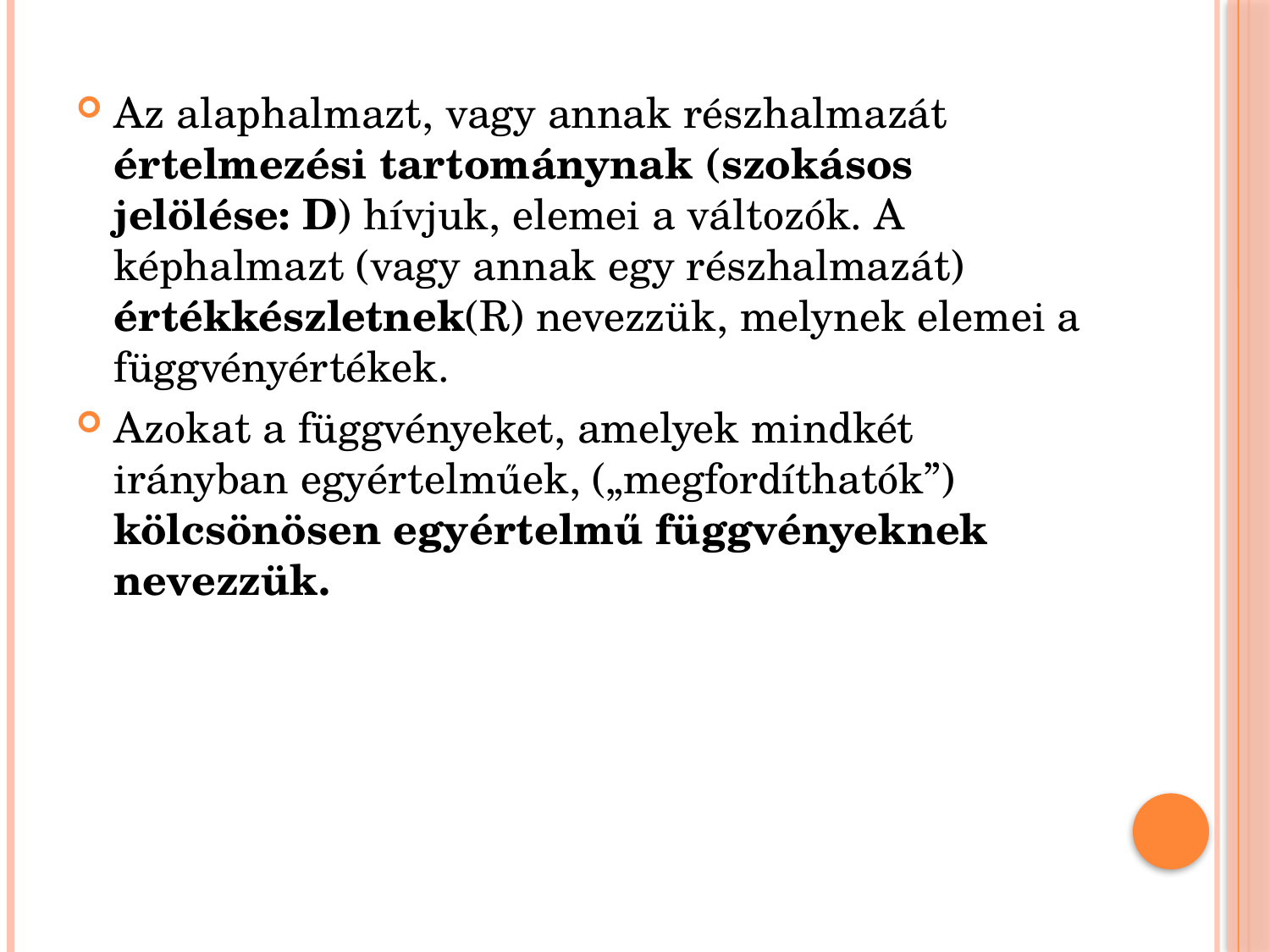

Az alaphalmazt, vagy annak részhalmazát értelmezési tartománynak (szokásos jelölése: D) hívjuk, elemei a változók. A képhalmazt (vagy annak egy részhalmazát) értékkészletnek(R) nevezzük, melynek elemei a függvényértékek.
Azokat a függvényeket, amelyek mindkét irányban egyértelműek, („megfordíthatók”) kölcsönösen egyértelmű függvényeknek nevezzük.